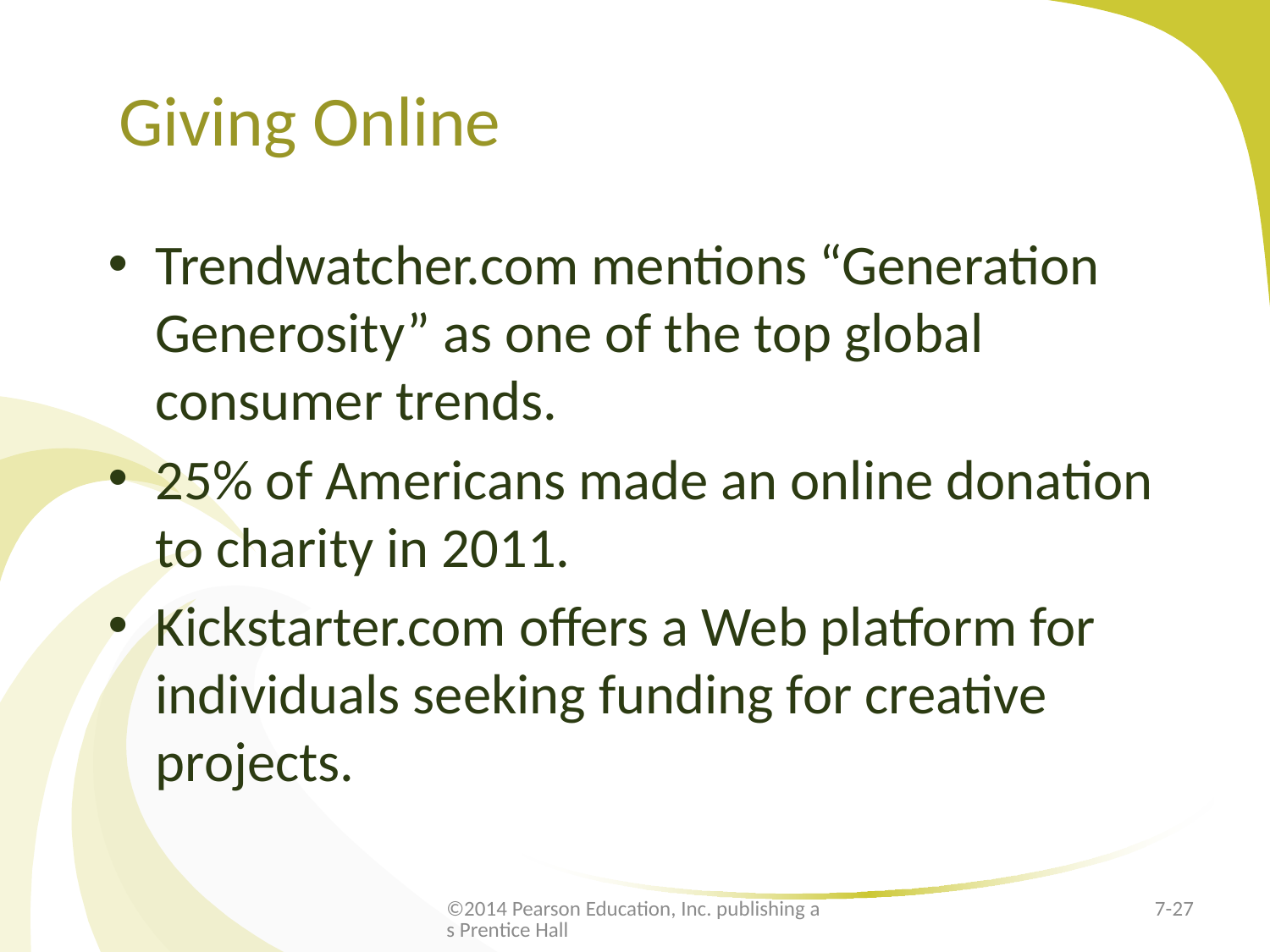

# Giving Online
Trendwatcher.com mentions “Generation Generosity” as one of the top global consumer trends.
25% of Americans made an online donation to charity in 2011.
Kickstarter.com offers a Web platform for individuals seeking funding for creative projects.
©2014 Pearson Education, Inc. publishing as Prentice Hall
7-27